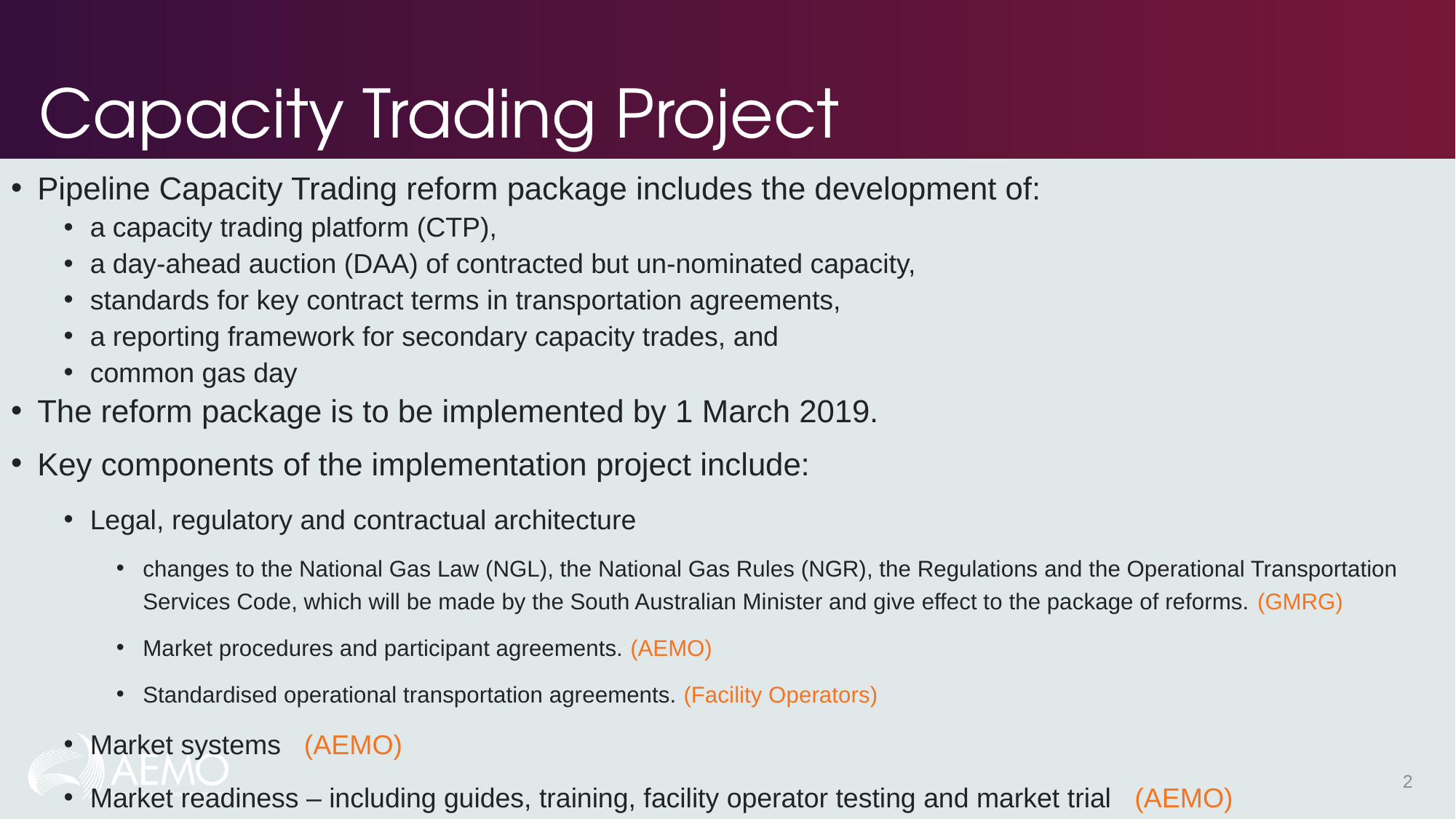

# Capacity Trading Project
Pipeline Capacity Trading reform package includes the development of:
a capacity trading platform (CTP),
a day-ahead auction (DAA) of contracted but un-nominated capacity,
standards for key contract terms in transportation agreements,
a reporting framework for secondary capacity trades, and
common gas day
The reform package is to be implemented by 1 March 2019.
Key components of the implementation project include:
Legal, regulatory and contractual architecture
changes to the National Gas Law (NGL), the National Gas Rules (NGR), the Regulations and the Operational Transportation Services Code, which will be made by the South Australian Minister and give effect to the package of reforms. (GMRG)
Market procedures and participant agreements. (AEMO)
Standardised operational transportation agreements. (Facility Operators)
Market systems   (AEMO)
Market readiness – including guides, training, facility operator testing and market trial   (AEMO)
2